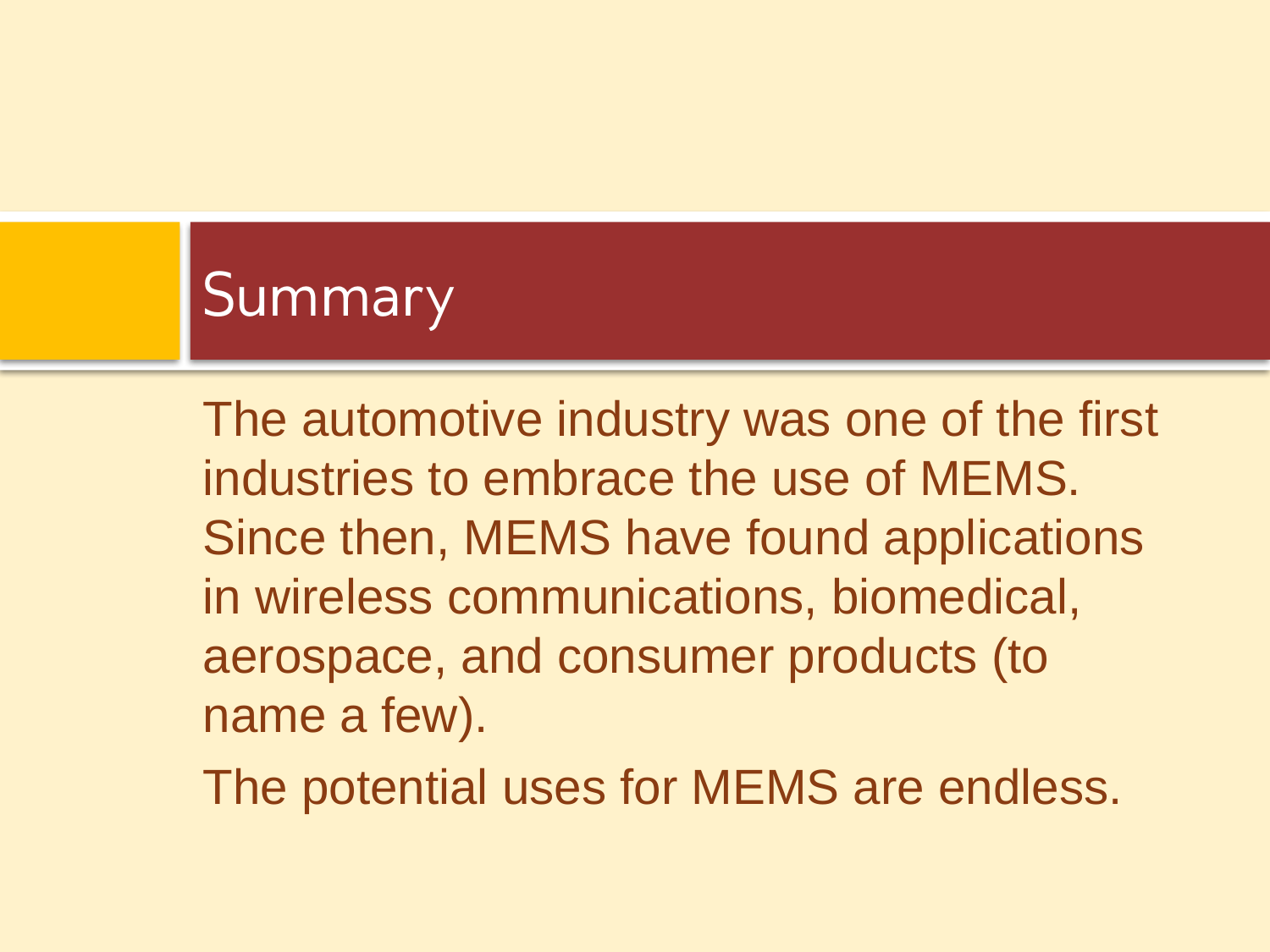

# Summary
The automotive industry was one of the first industries to embrace the use of MEMS.  Since then, MEMS have found applications in wireless communications, biomedical, aerospace, and consumer products (to name a few).
The potential uses for MEMS are endless.